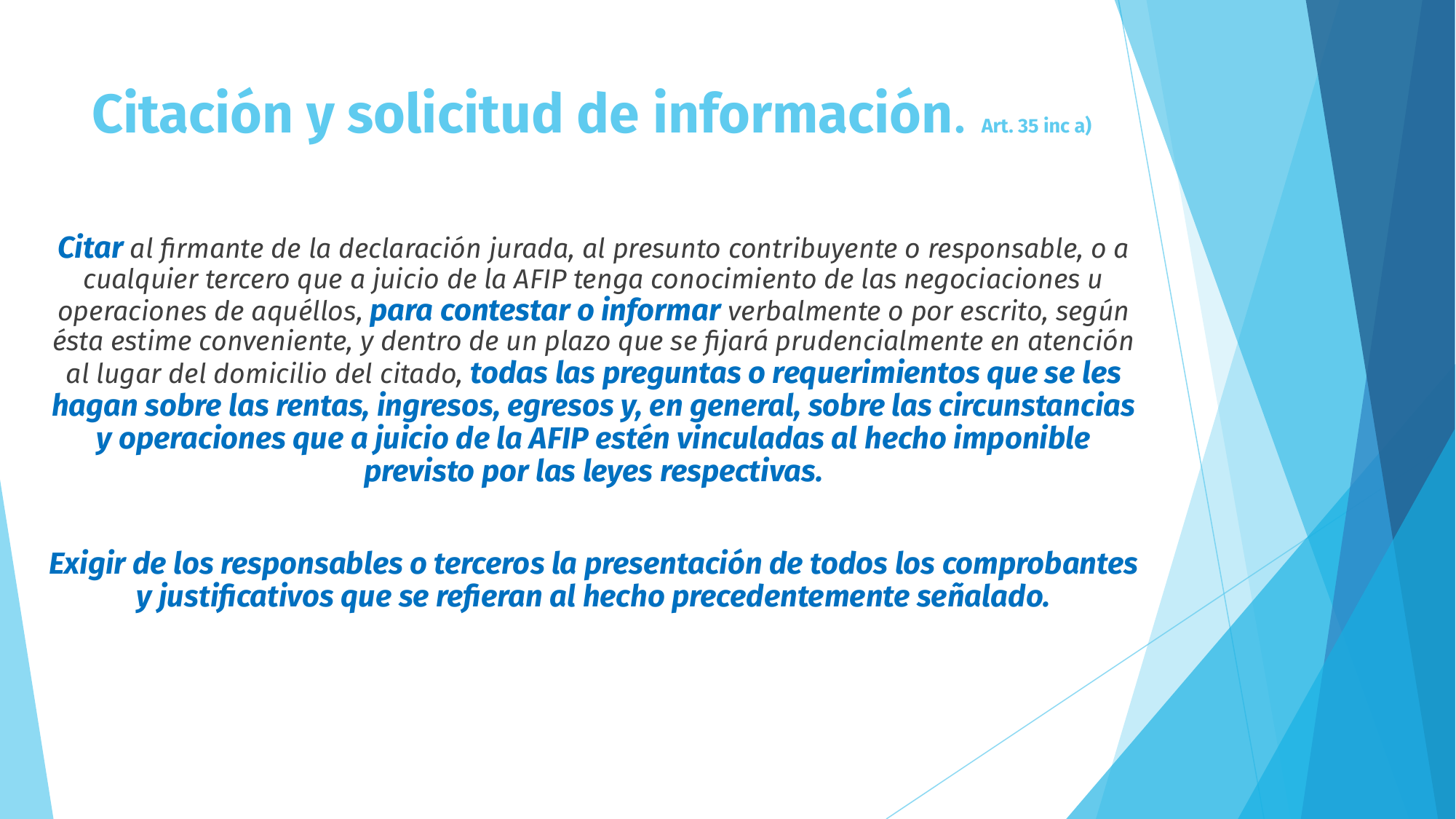

# Citación y solicitud de información. Art. 35 inc a)

Citar al firmante de la declaración jurada, al presunto contribuyente o responsable, o a cualquier tercero que a juicio de la AFIP tenga conocimiento de las negociaciones u operaciones de aquéllos, para contestar o informar verbalmente o por escrito, según ésta estime conveniente, y dentro de un plazo que se fijará prudencialmente en atención al lugar del domicilio del citado, todas las preguntas o requerimientos que se les hagan sobre las rentas, ingresos, egresos y, en general, sobre las circunstancias y operaciones que a juicio de la AFIP estén vinculadas al hecho imponible previsto por las leyes respectivas.

Exigir de los responsables o terceros la presentación de todos los comprobantes y justificativos que se refieran al hecho precedentemente señalado.